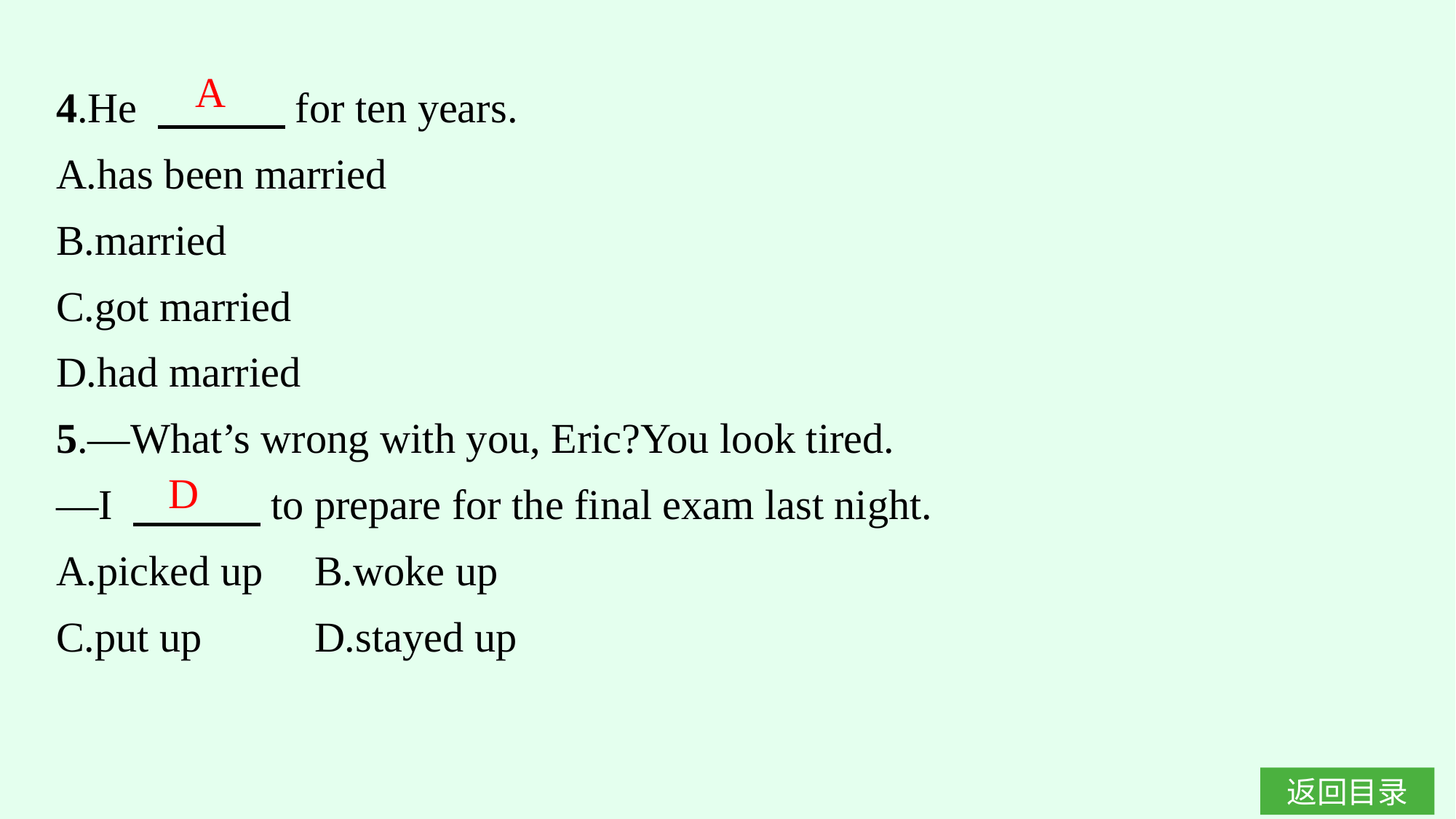

4.He 　　　for ten years.
A.has been married
B.married
C.got married
D.had married
5.—What’s wrong with you, Eric?You look tired.
—I 　　　to prepare for the final exam last night.
A.picked up	B.woke up
C.put up	D.stayed up
A
D